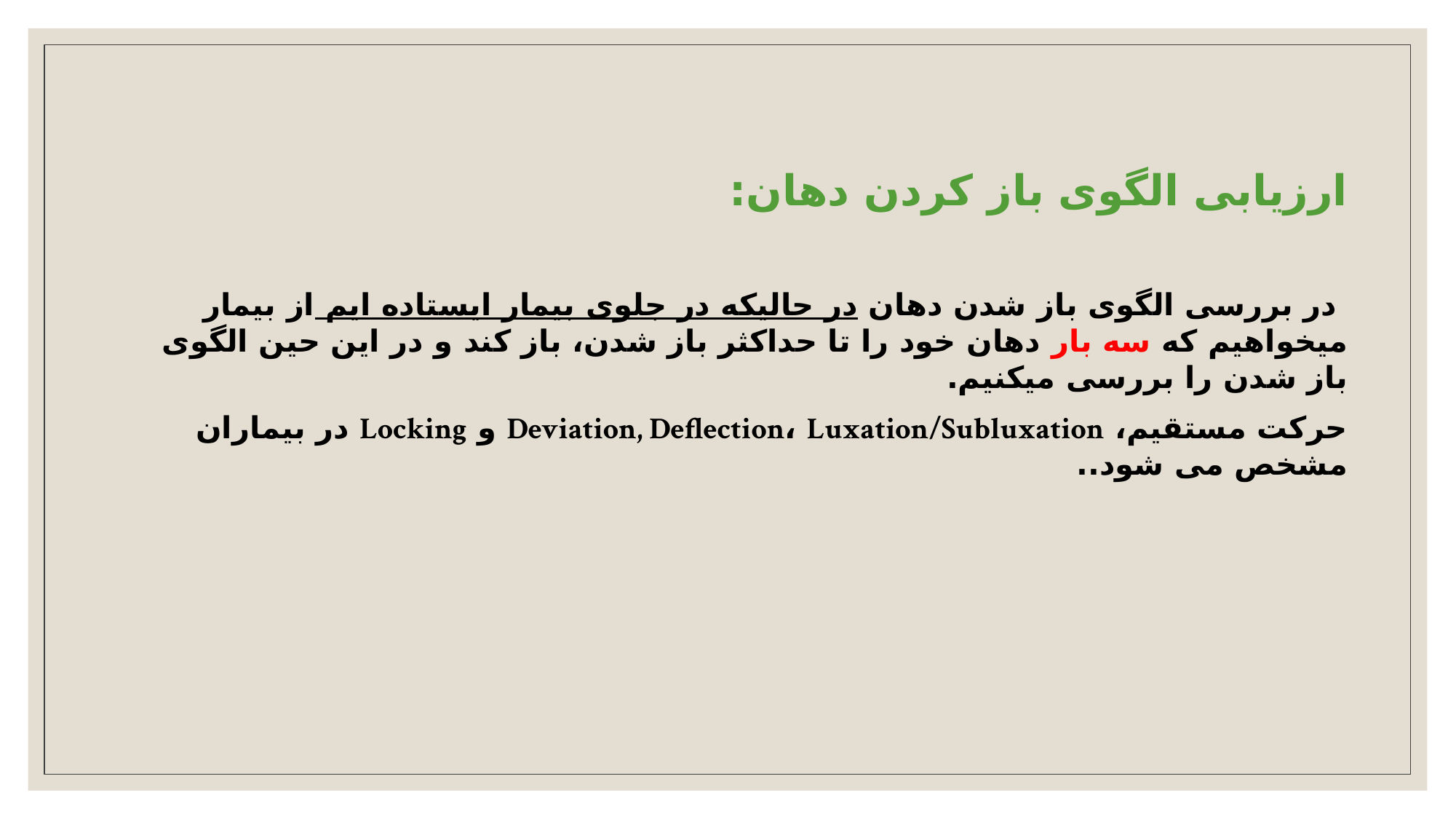

ارزیابی الگوی باز کردن دهان:

 در بررسی الگوی باز شدن دهان در حالیکه در جلوی بیمار ایستاده ایم از بیمار میخواهیم که سه بار دهان خود را تا حداکثر باز شدن، باز کند و در این حین الگوی باز شدن را بررسی میکنیم.
حرکت مستقیم، Deviation, Deflection، Luxation/Subluxation و Locking در بیماران مشخص می شود..